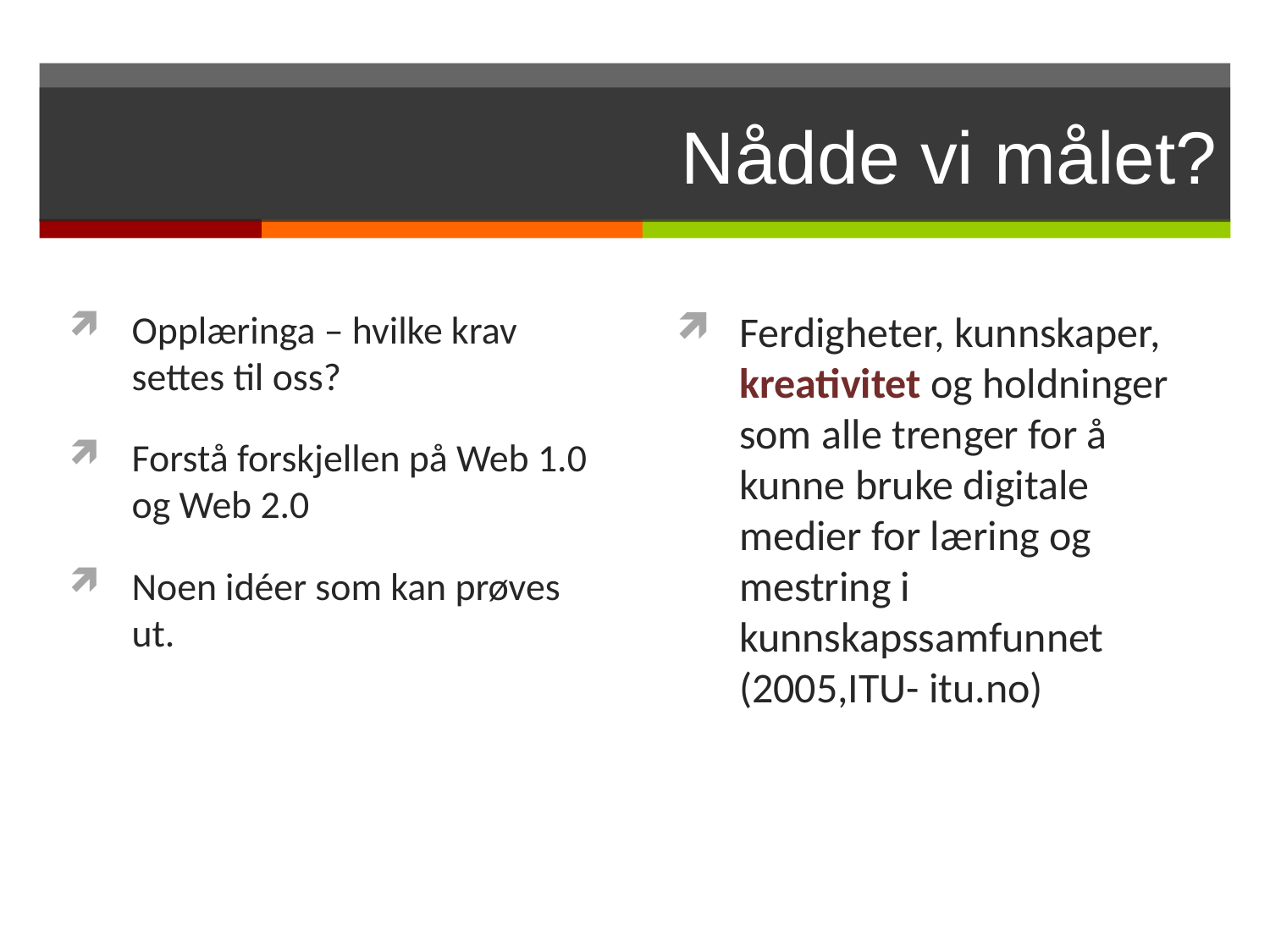

# Nådde vi målet?
Opplæringa – hvilke krav settes til oss?
Forstå forskjellen på Web 1.0 og Web 2.0
Noen idéer som kan prøves ut.

Ferdigheter, kunnskaper, kreativitet og holdninger som alle trenger for å kunne bruke digitale medier for læring og mestring i kunnskapssamfunnet (2005,ITU- itu.no)